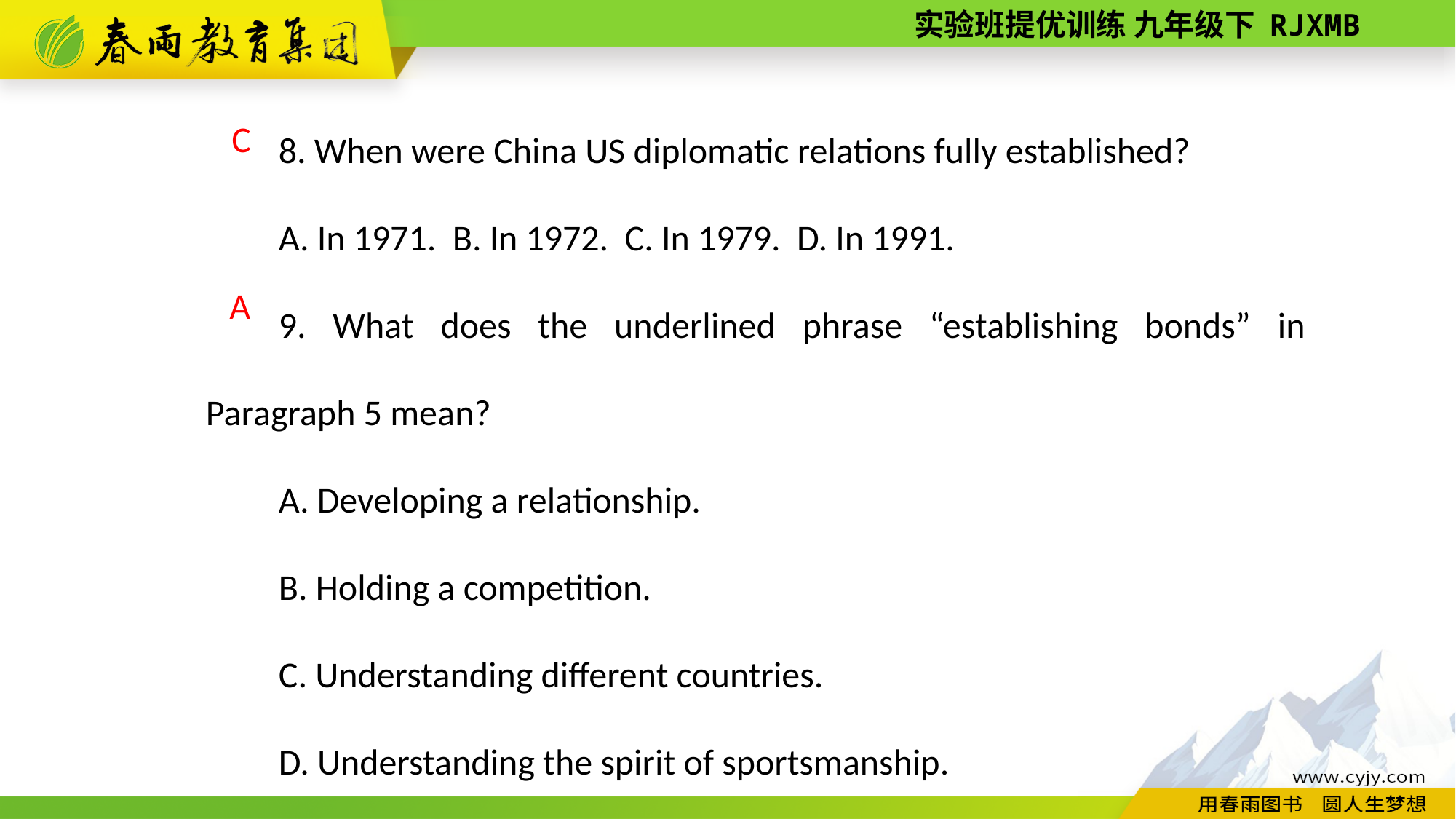

8. When were China US diplomatic relations fully established?
A. In 1971.  B. In 1972.  C. In 1979.  D. In 1991.
9. What does the underlined phrase “establishing bonds” in Paragraph 5 mean?
A. Developing a relationship.
B. Holding a competition.
C. Understanding different countries.
D. Understanding the spirit of sportsmanship.
C
A